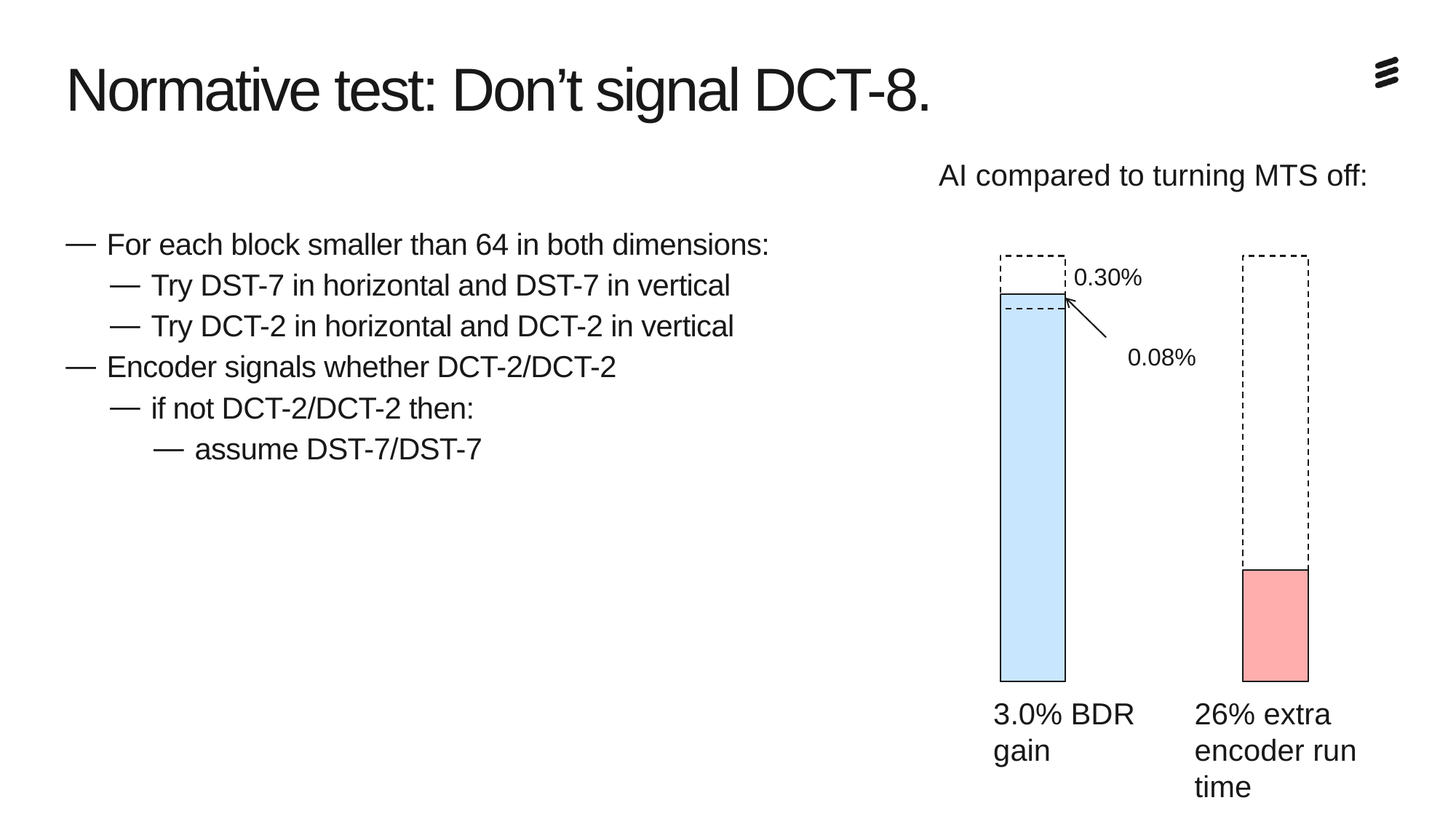

# Normative test: Don’t signal DCT-8.
AI compared to turning MTS off:
For each block smaller than 64 in both dimensions:
Try DST-7 in horizontal and DST-7 in vertical
Try DCT-2 in horizontal and DCT-2 in vertical
Encoder signals whether DCT-2/DCT-2
if not DCT-2/DCT-2 then:
assume DST-7/DST-7

0.30%

0.08%

3.0% BDR
gain
26% extra
encoder run
time